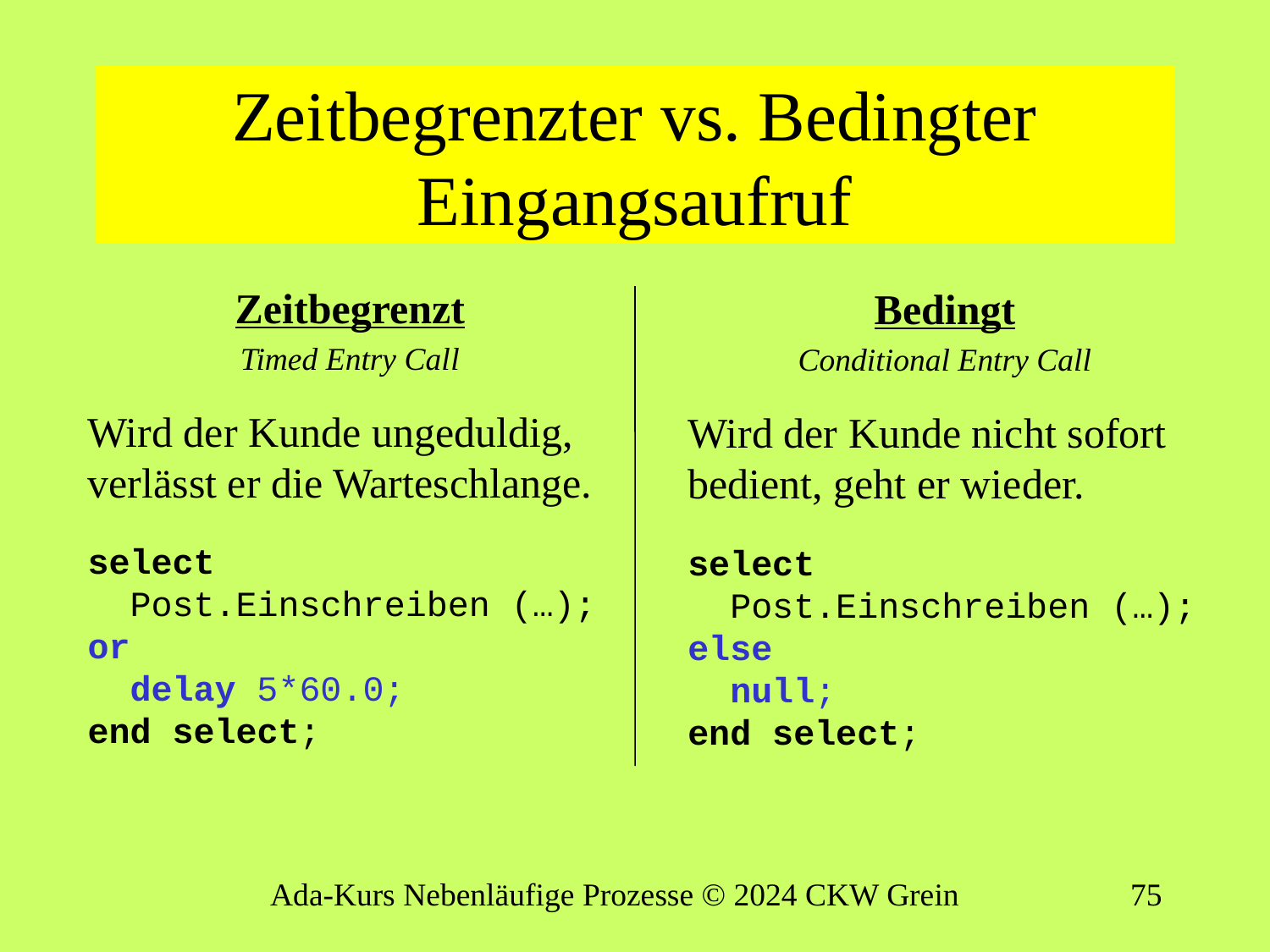

# Zeitbegrenzter vs. Bedingter Eingangsaufruf
Zeitbegrenzt
Timed Entry Call

Wird der Kunde ungeduldig, verlässt er die Warteschlange.

select
  Post.Einschreiben (…);
or
  delay 5*60.0;
end select;
Bedingt
Conditional Entry Call

Wird der Kunde nicht sofort bedient, geht er wieder.

select
  Post.Einschreiben (…);
else
  null;
end select;

Ada-Kurs Nebenläufige Prozesse © 2024 CKW Grein
75